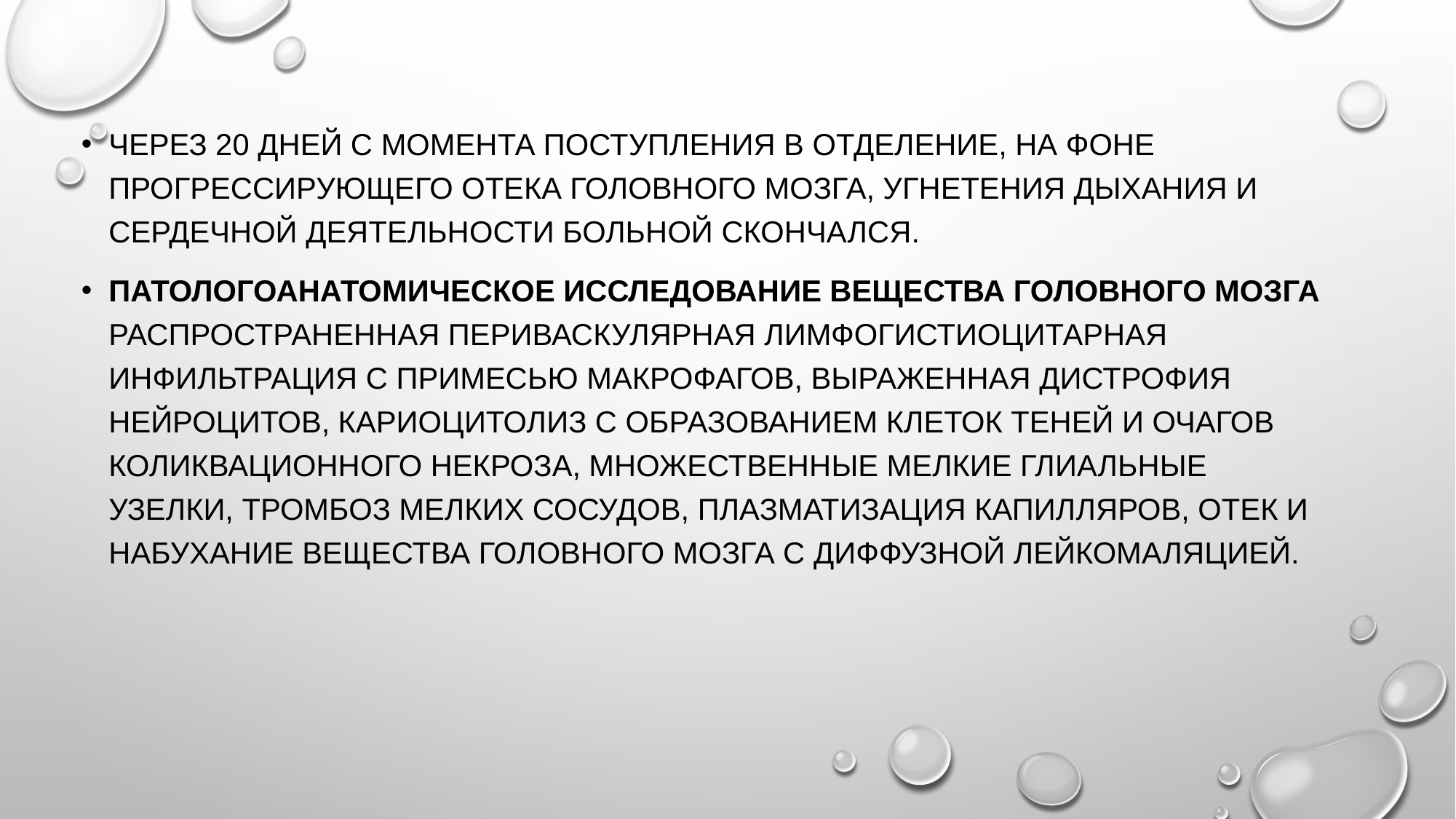

Через 20 дней с момента поступления в отделение, на фоне прогрессирующего отека головного мозга, угнетения дыхания и сердечной деятельности больной скончался.
Патологоанатомическое исследование вещества головного мозга распространенная периваскулярная лимфогистиоцитарная инфильтрация с примесью макрофагов, выраженная дистрофия нейроцитов, кариоцитолиз с образованием клеток теней и очагов коликвационного некроза, множественные мелкие глиальные узелки, тромбоз мелких сосудов, плазматизация капилляров, отек и набухание вещества головного мозга с диффузной лейкомаляцией.